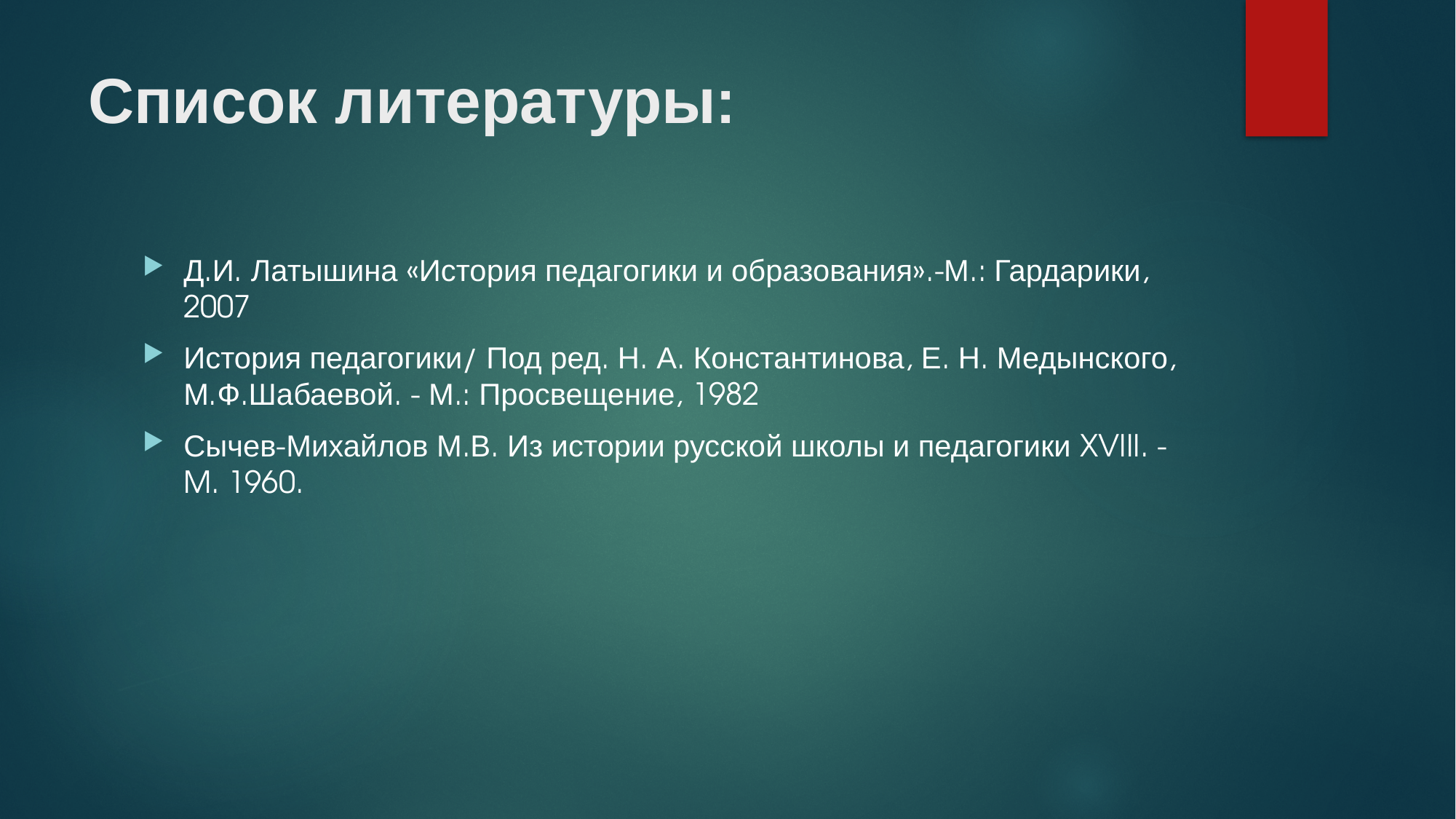

# Список литературы:
Д.И. Латышина «История педагогики и образования».-М.: Гардарики, 2007
История педагогики/ Под ред. Н. А. Константинова, Е. Н. Медынского, М.Ф.Шабаевой. - М.: Просвещение, 1982
Сычев-Михайлов М.В. Из истории русской школы и педагогики XVIII. - M. 1960.